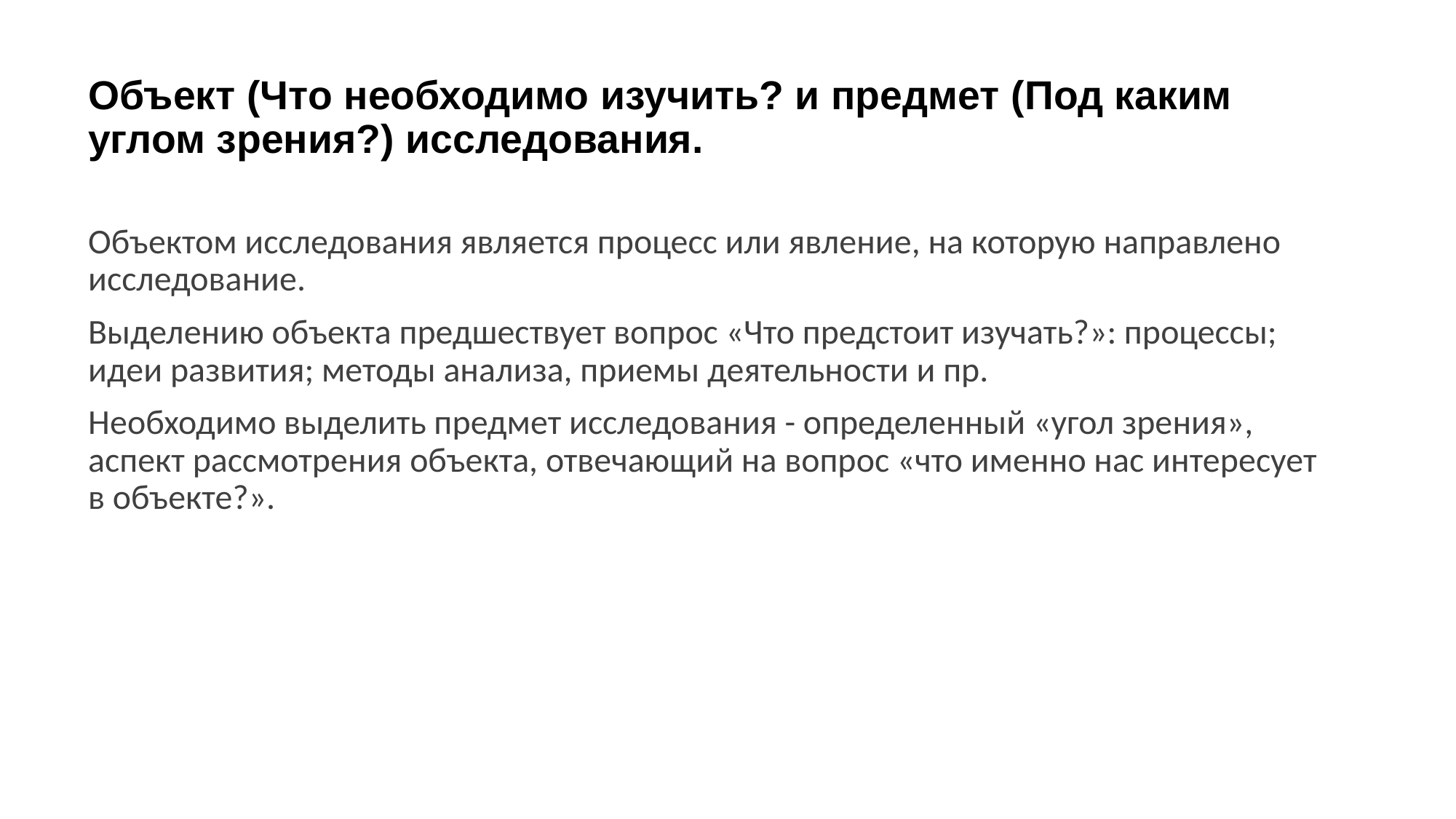

# Объект (Что необходимо изучить? и предмет (Под каким углом зрения?) исследования.
Объектом исследования является процесс или явление, на которую направлено исследование.
Выделению объекта предшествует вопрос «Что предстоит изучать?»: процессы; идеи развития; методы анализа, приемы деятельности и пр.
Необходимо выделить предмет исследования - определенный «угол зрения», аспект рассмотрения объекта, отвечающий на вопрос «что именно нас интересует в объекте?».